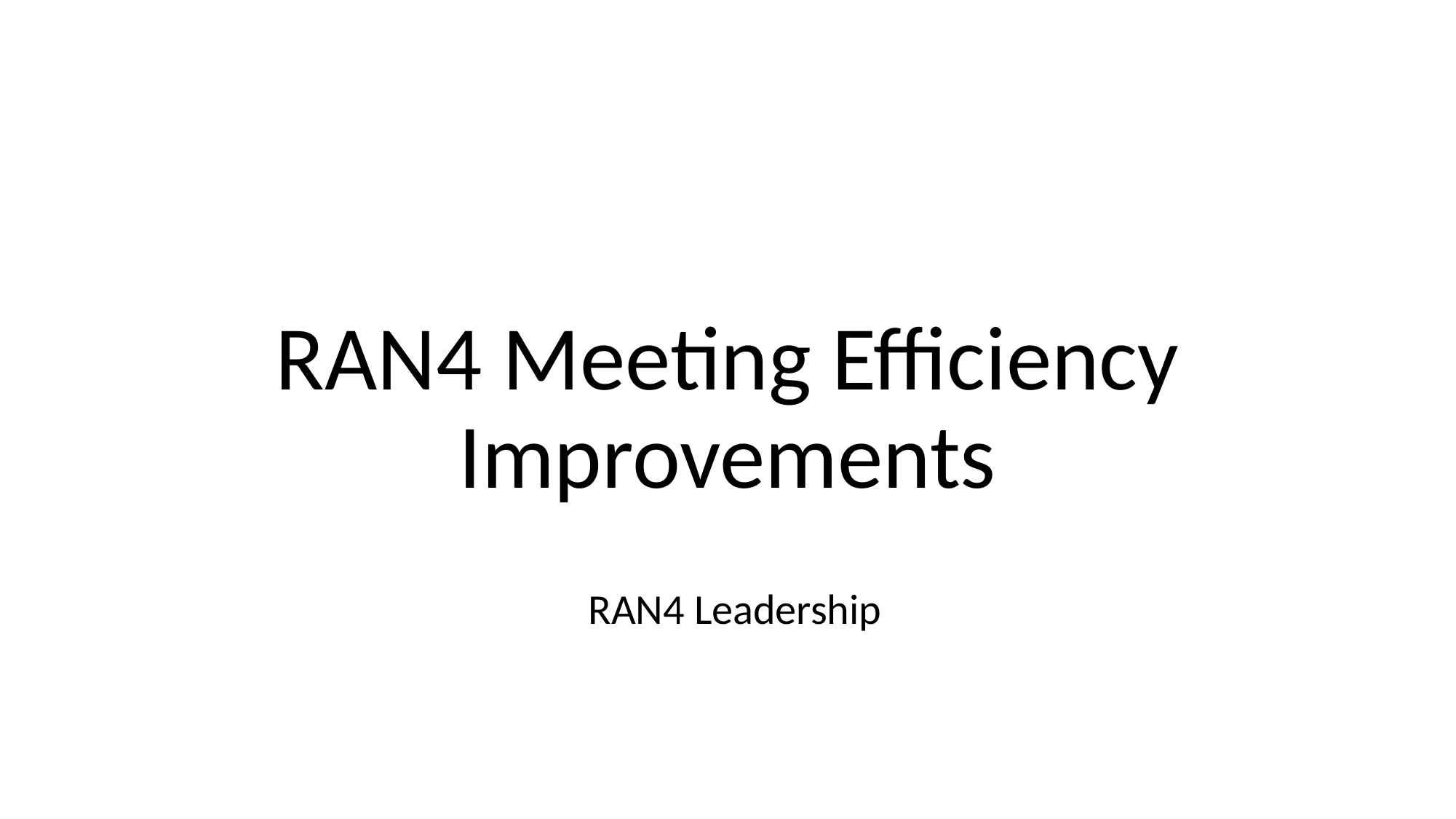

# RAN4 Meeting Efficiency Improvements
RAN4 Leadership